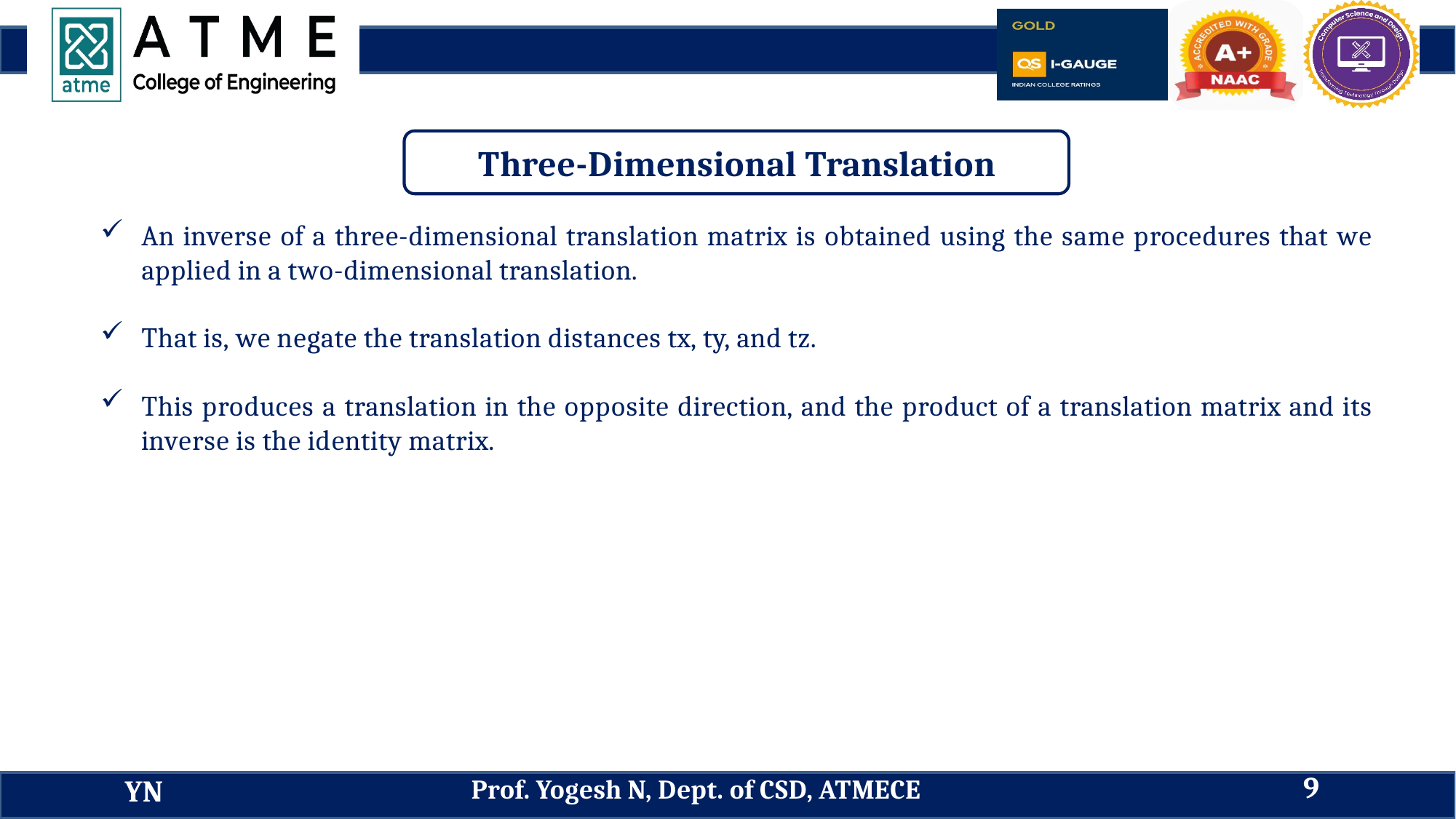

Three-Dimensional Translation
An inverse of a three-dimensional translation matrix is obtained using the same procedures that we applied in a two-dimensional translation.

That is, we negate the translation distances tx, ty, and tz.

This produces a translation in the opposite direction, and the product of a translation matrix and its inverse is the identity matrix.
9
Prof. Yogesh N, Dept. of CSD, ATMECE
YN